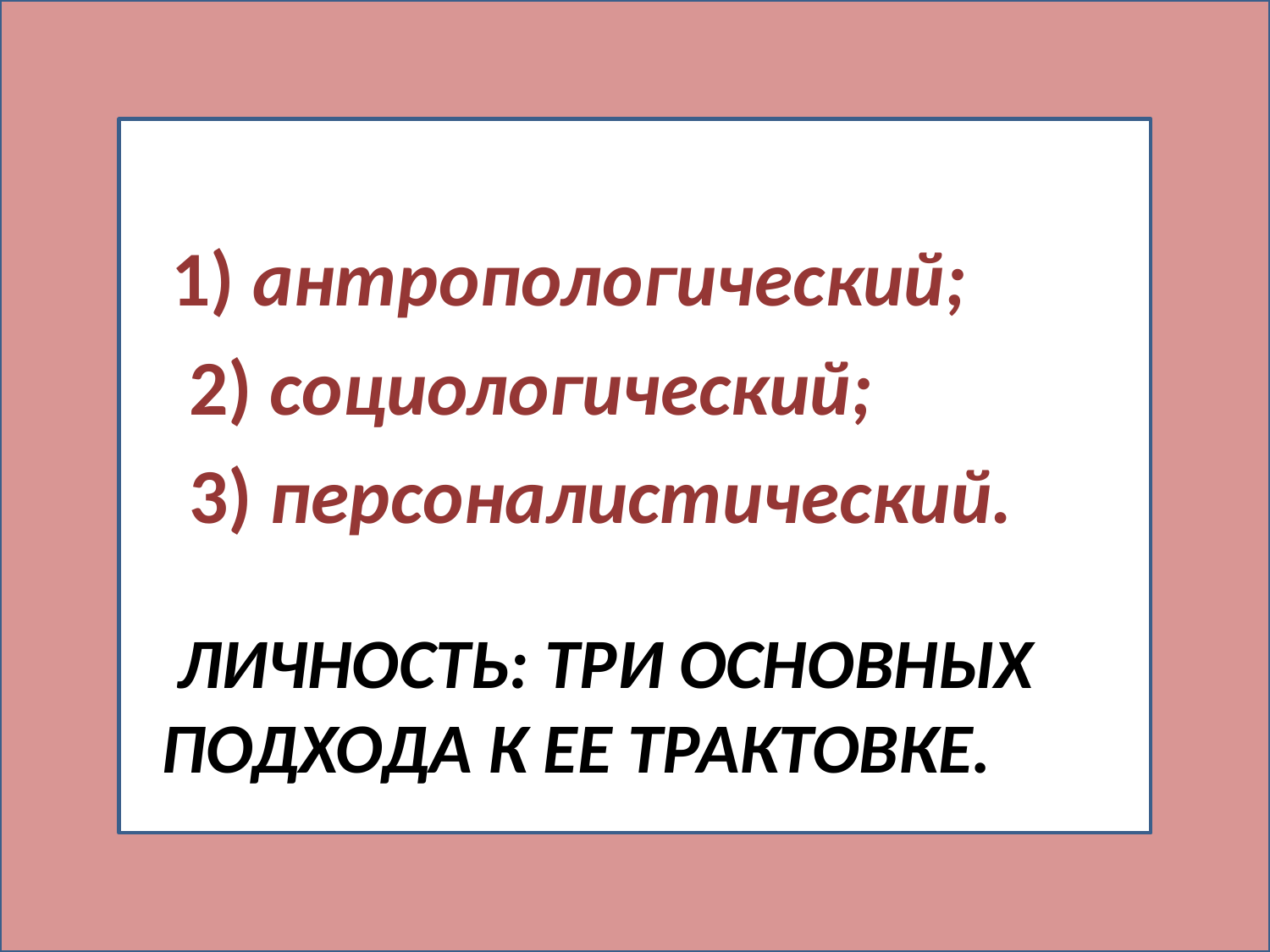

1) антропологический;
 2) социологический;
 3) персоналистический.
# Личность: три основных подхода к ее трактовке.